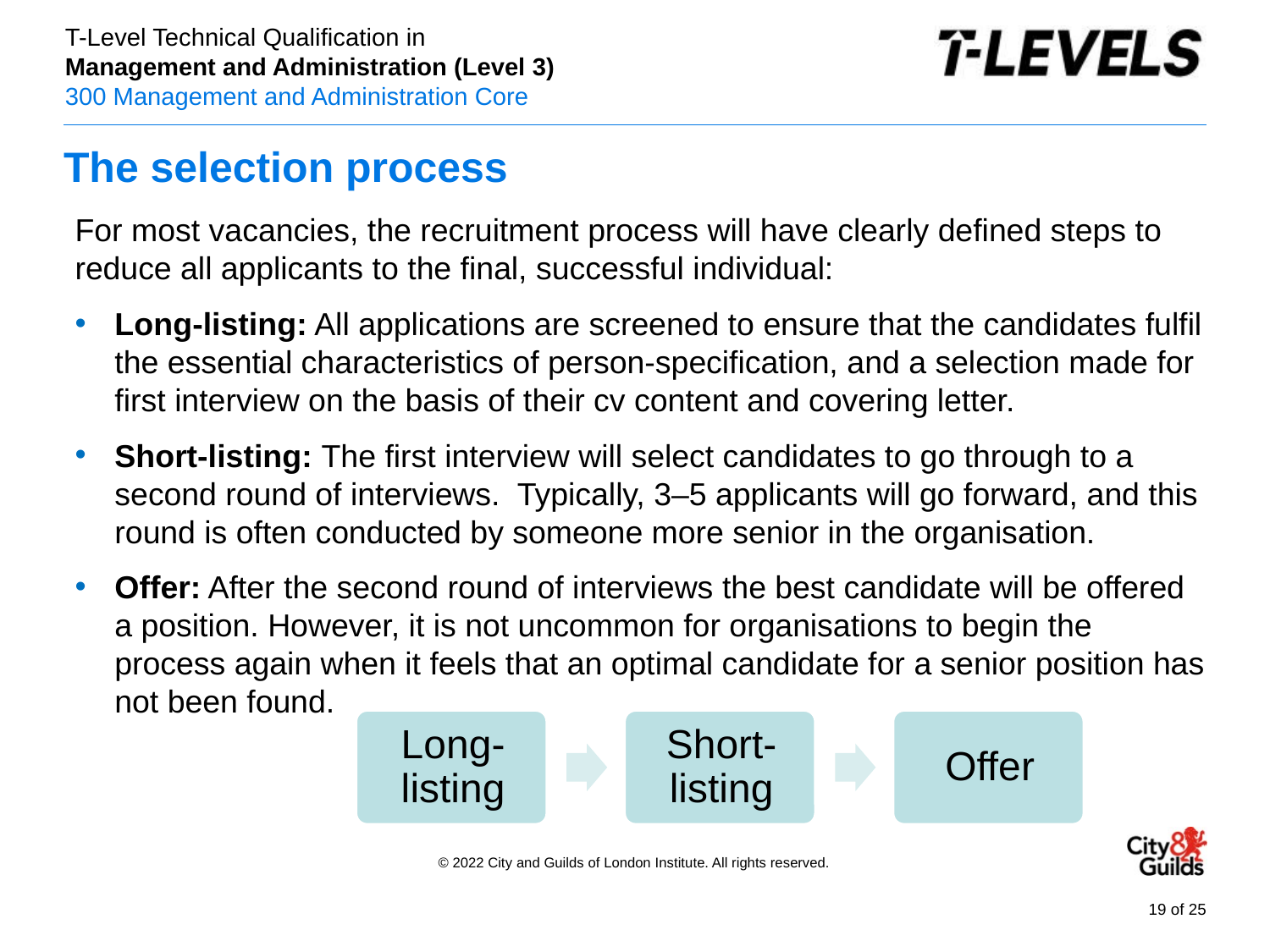

# The selection process
For most vacancies, the recruitment process will have clearly defined steps to reduce all applicants to the final, successful individual:
Long-listing: All applications are screened to ensure that the candidates fulfil the essential characteristics of person-specification, and a selection made for first interview on the basis of their cv content and covering letter.
Short-listing: The first interview will select candidates to go through to a second round of interviews.  Typically, 3–5 applicants will go forward, and this round is often conducted by someone more senior in the organisation.
Offer: After the second round of interviews the best candidate will be offered a position. However, it is not uncommon for organisations to begin the process again when it feels that an optimal candidate for a senior position has not been found.

Long-listing

Short-listing

Offer